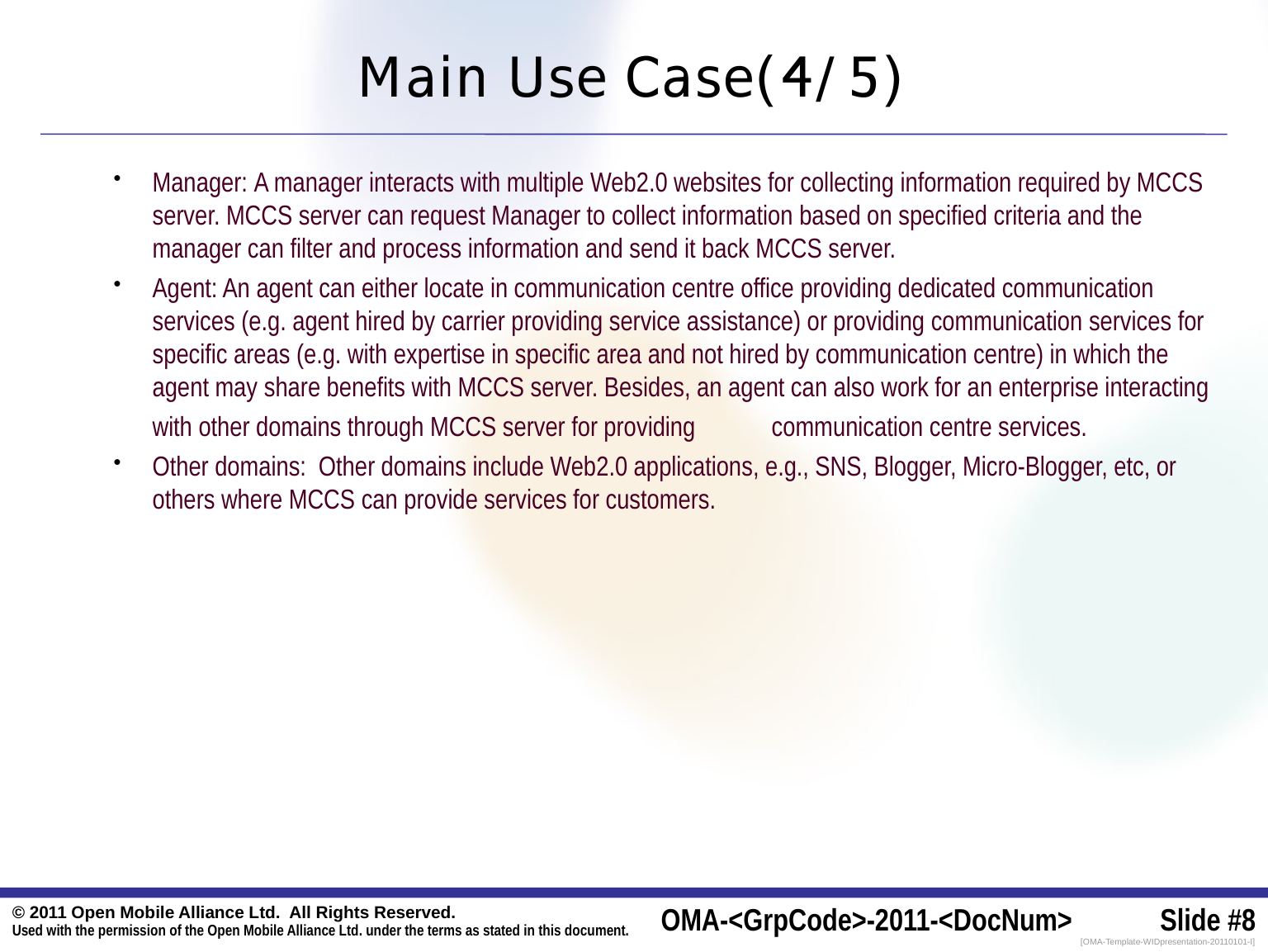

# Main Use Case(4/5)
Manager: A manager interacts with multiple Web2.0 websites for collecting information required by MCCS server. MCCS server can request Manager to collect information based on specified criteria and the manager can filter and process information and send it back MCCS server.
Agent: An agent can either locate in communication centre office providing dedicated communication services (e.g. agent hired by carrier providing service assistance) or providing communication services for specific areas (e.g. with expertise in specific area and not hired by communication centre) in which the agent may share benefits with MCCS server. Besides, an agent can also work for an enterprise interacting
	with other domains through MCCS server for providing	communication centre services.
Other domains:  Other domains include Web2.0 applications, e.g., SNS, Blogger, Micro-Blogger, etc, or others where MCCS can provide services for customers.